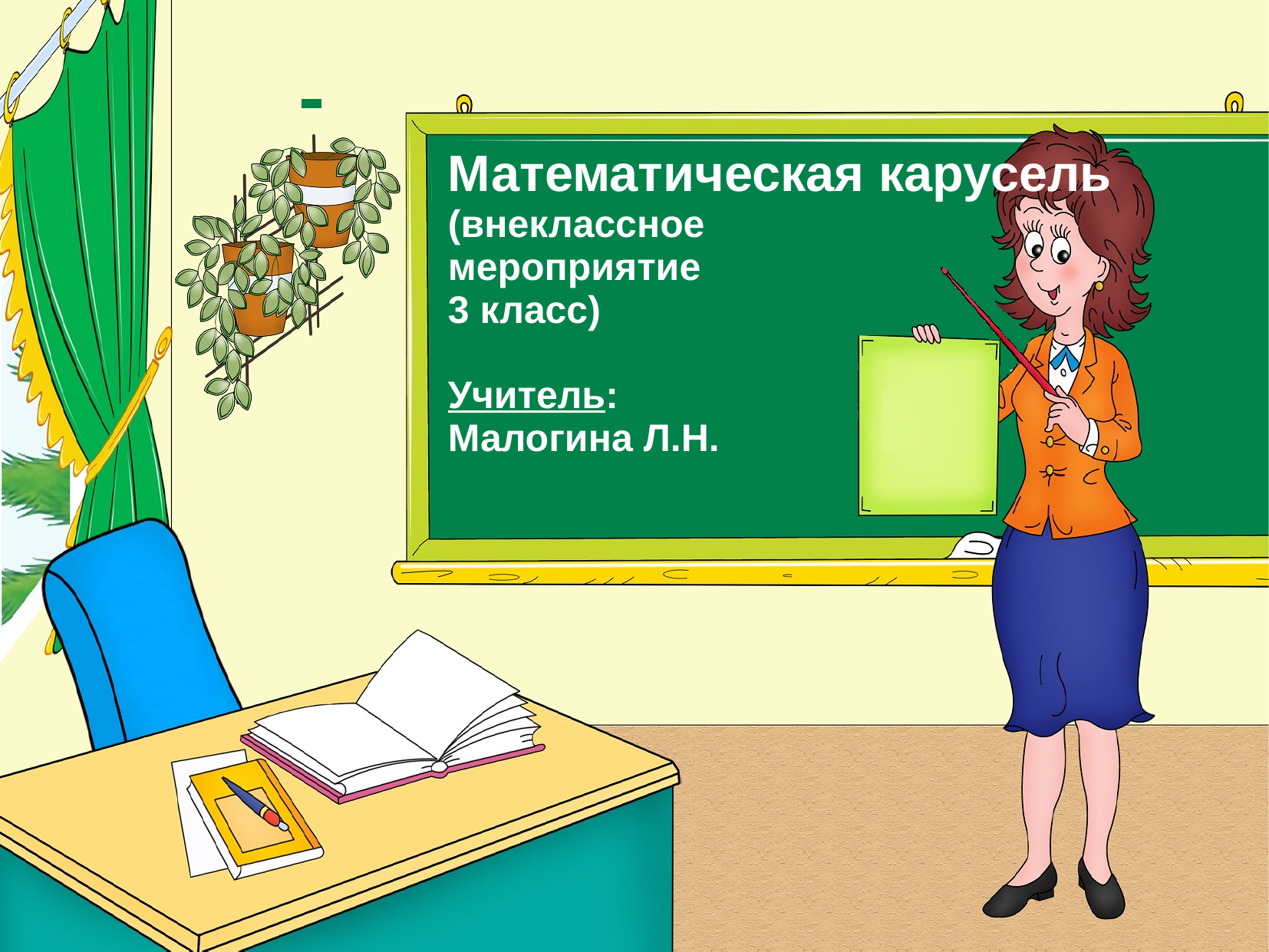

Математическая карусель
(внеклассное
мероприятие
3 класс)

Учитель:
Малогина Л.Н.